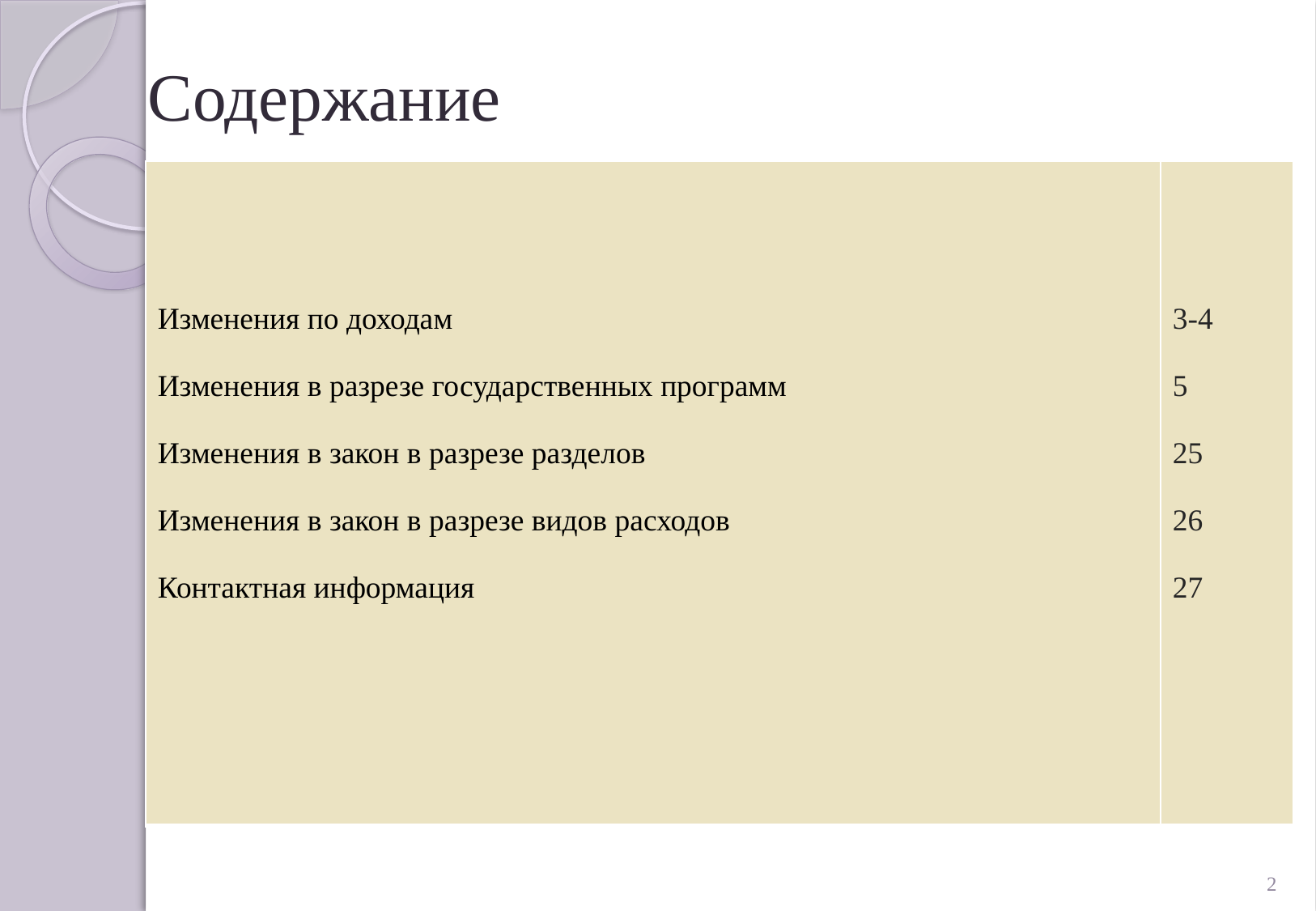

# Содержание
| Изменения по доходам Изменения в разрезе государственных программ Изменения в закон в разрезе разделов Изменения в закон в разрезе видов расходов Контактная информация | 3-4 5 25 26 27 |
| --- | --- |
2